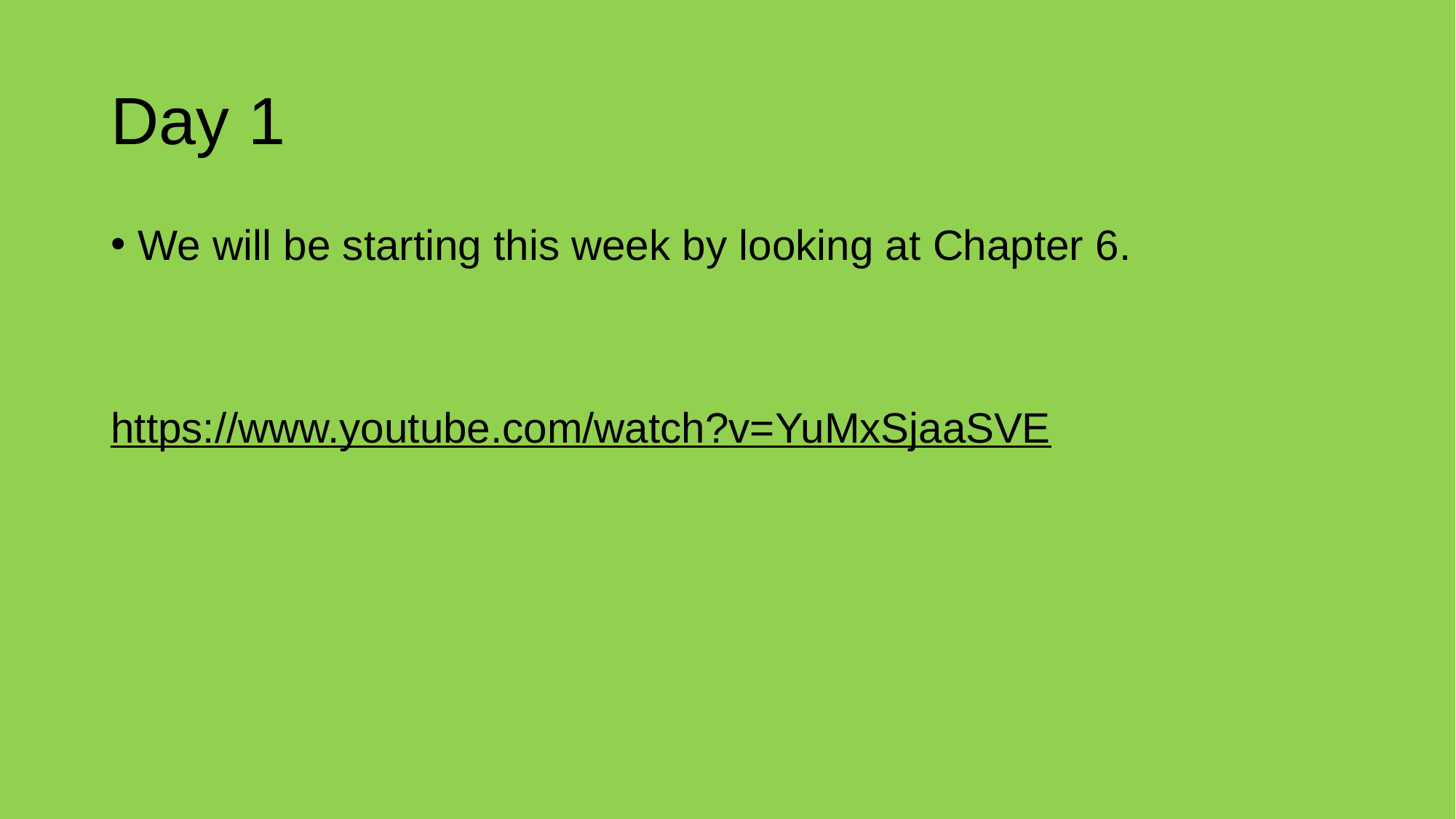

# Day 1
We will be starting this week by looking at Chapter 6.

https://www.youtube.com/watch?v=YuMxSjaaSVE